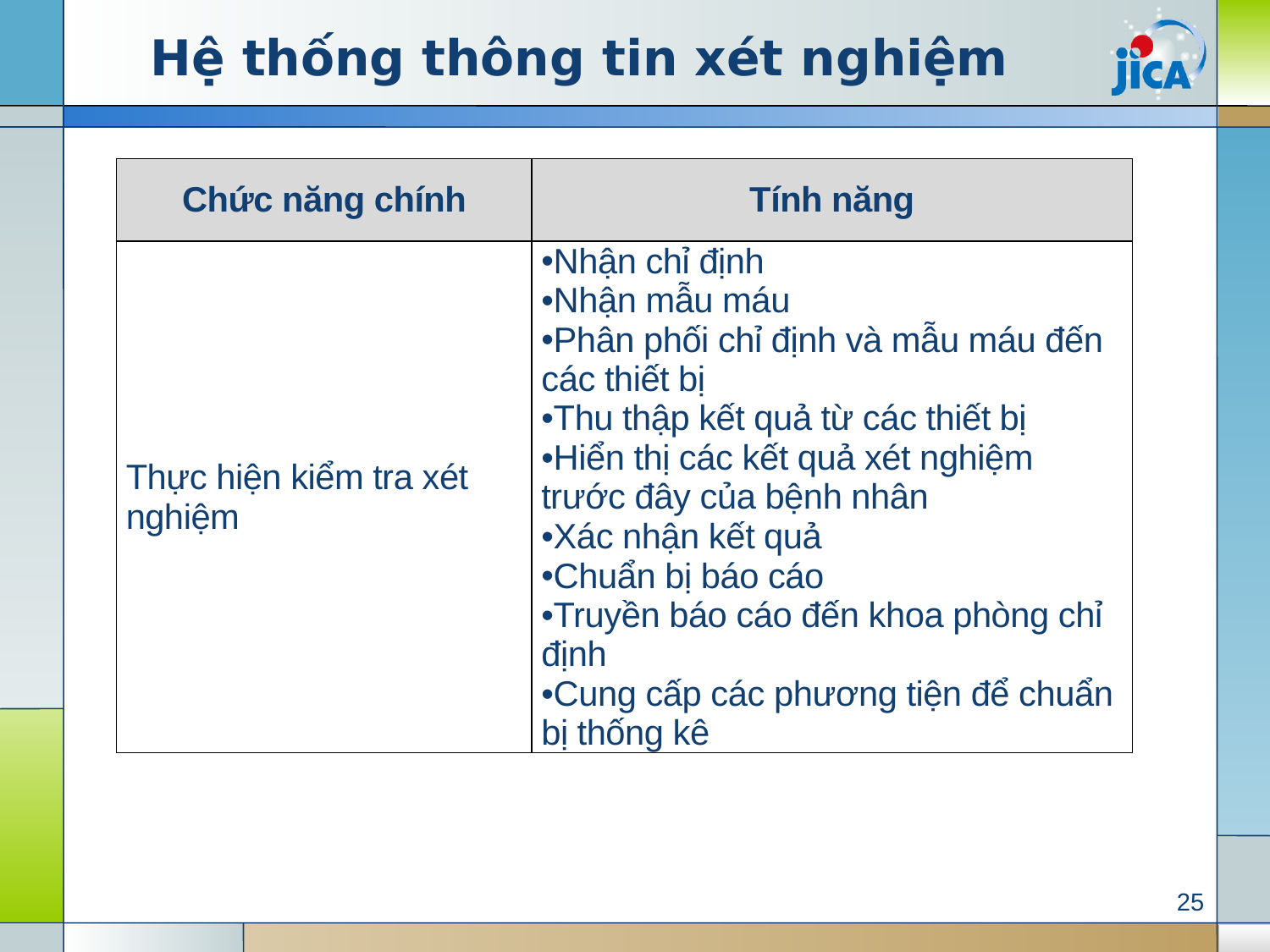

# Hệ thống thông tin xét nghiệm
| Chức năng chính | Tính năng |
| --- | --- |
| Thực hiện kiểm tra xét nghiệm | Nhận chỉ định Nhận mẫu máu Phân phối chỉ định và mẫu máu đến các thiết bị Thu thập kết quả từ các thiết bị Hiển thị các kết quả xét nghiệm trước đây của bệnh nhân Xác nhận kết quả Chuẩn bị báo cáo Truyền báo cáo đến khoa phòng chỉ định Cung cấp các phương tiện để chuẩn bị thống kê |
25